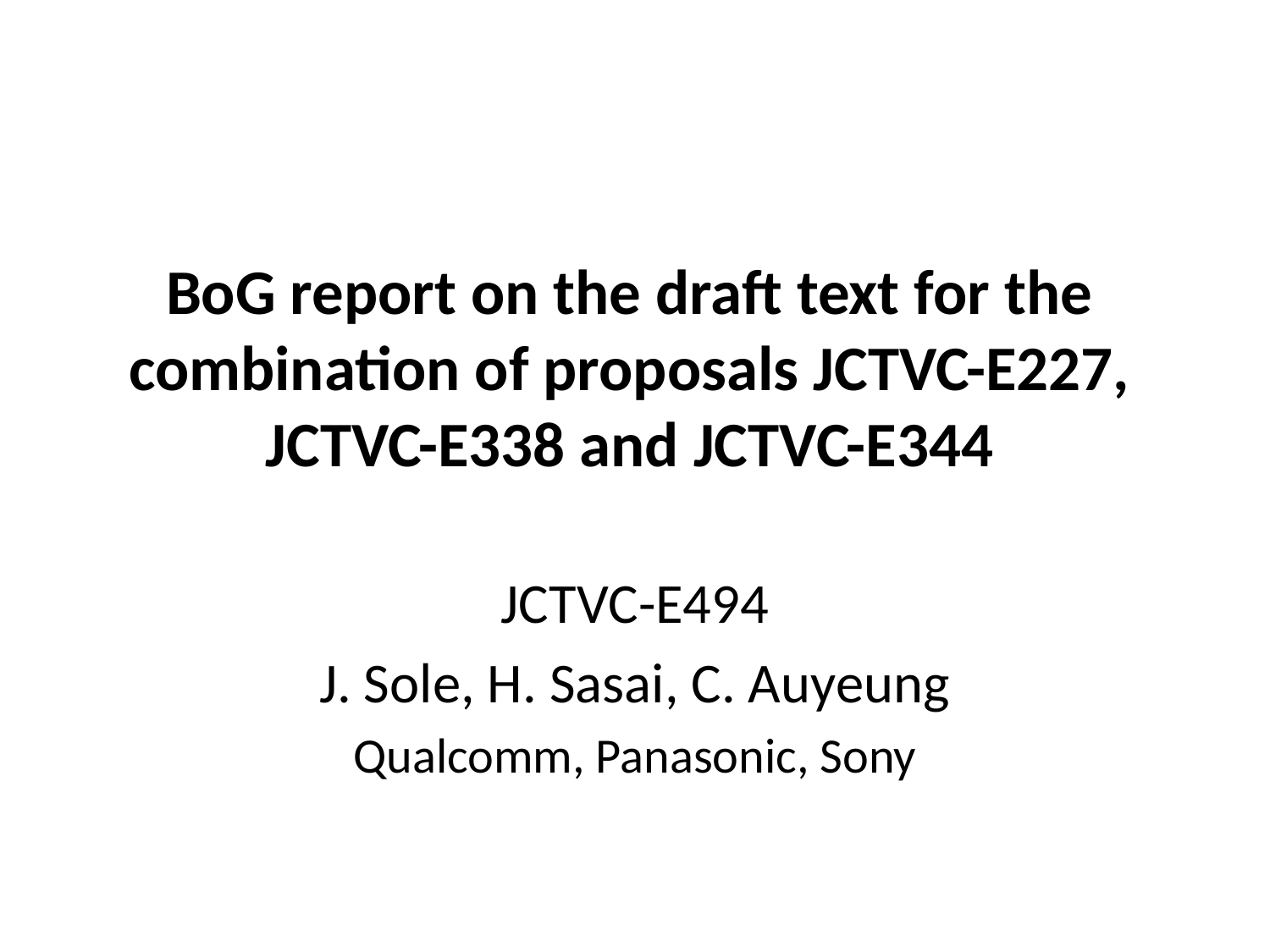

# BoG report on the draft text for the combination of proposals JCTVC-E227, JCTVC-E338 and JCTVC-E344
JCTVC-E494
J. Sole, H. Sasai, C. Auyeung
Qualcomm, Panasonic, Sony